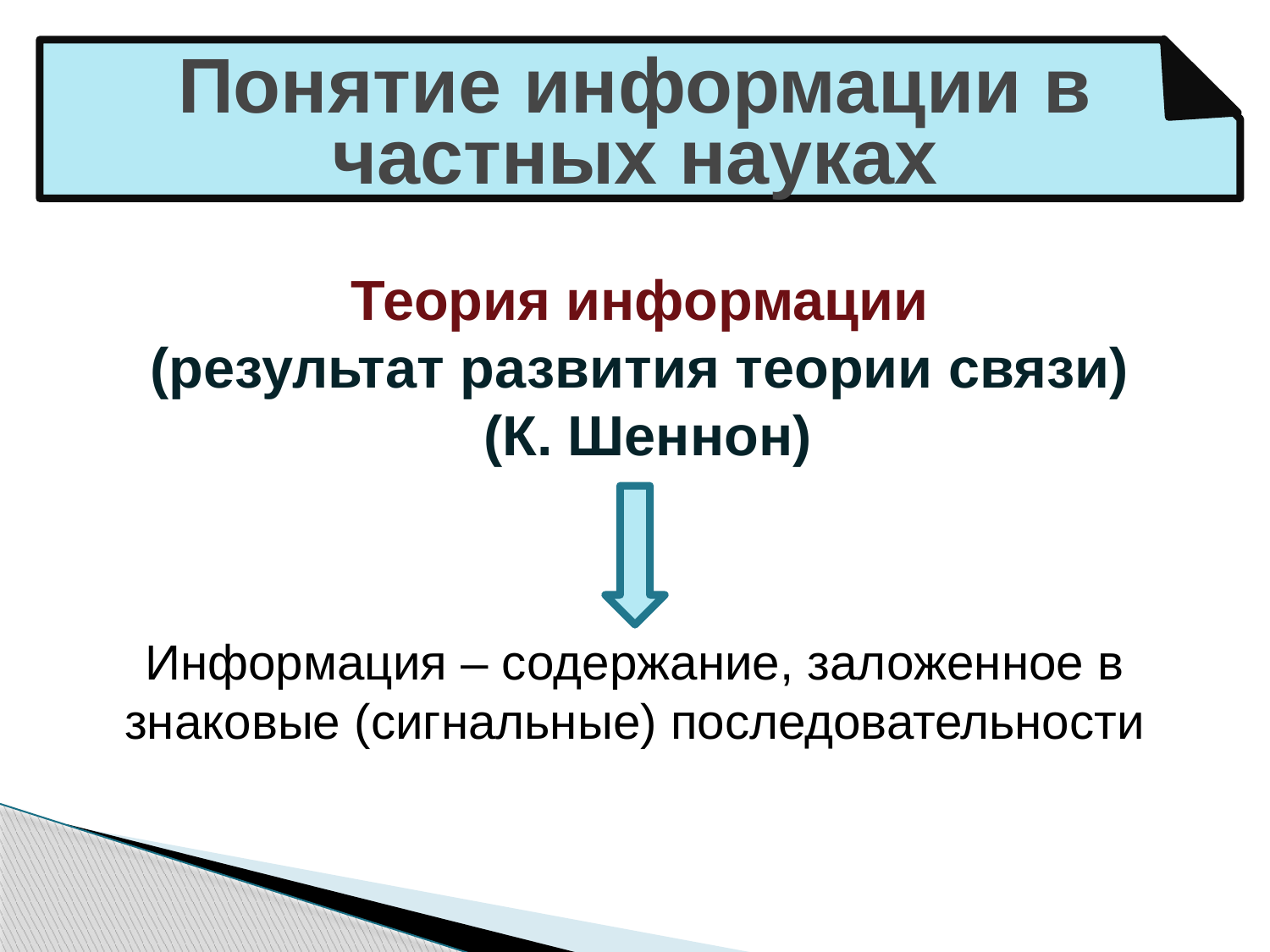

# Понятие информации в частных науках
Теория информации
(результат развития теории связи)
 (К. Шеннон)

Информация – содержание, заложенное в знаковые (сигнальные) последовательности